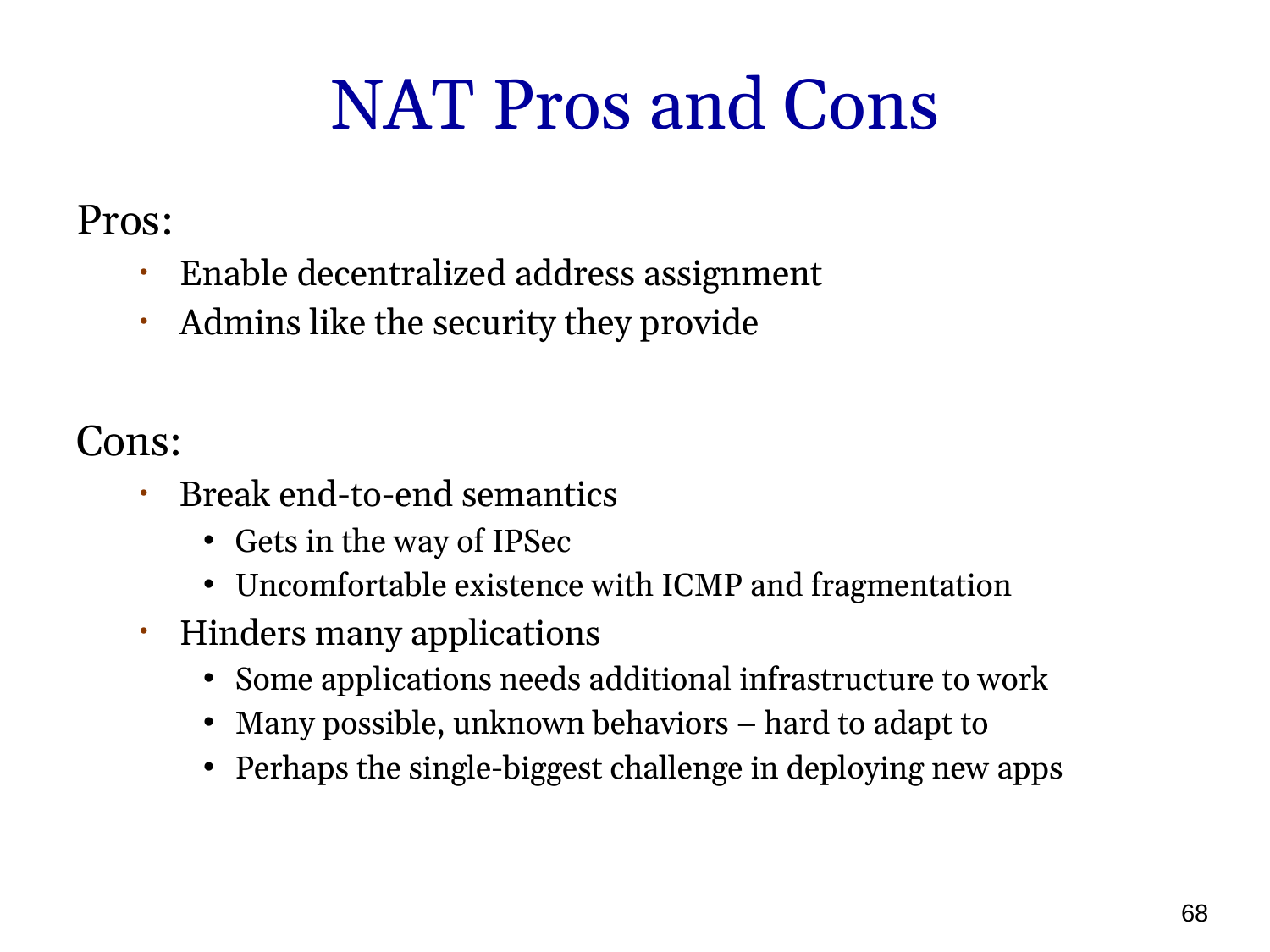

# NAT Pros and Cons
Pros:
Enable decentralized address assignment
Admins like the security they provide

Cons:
Break end-to-end semantics
Gets in the way of IPSec
Uncomfortable existence with ICMP and fragmentation
Hinders many applications
Some applications needs additional infrastructure to work
Many possible, unknown behaviors – hard to adapt to
Perhaps the single-biggest challenge in deploying new apps
68